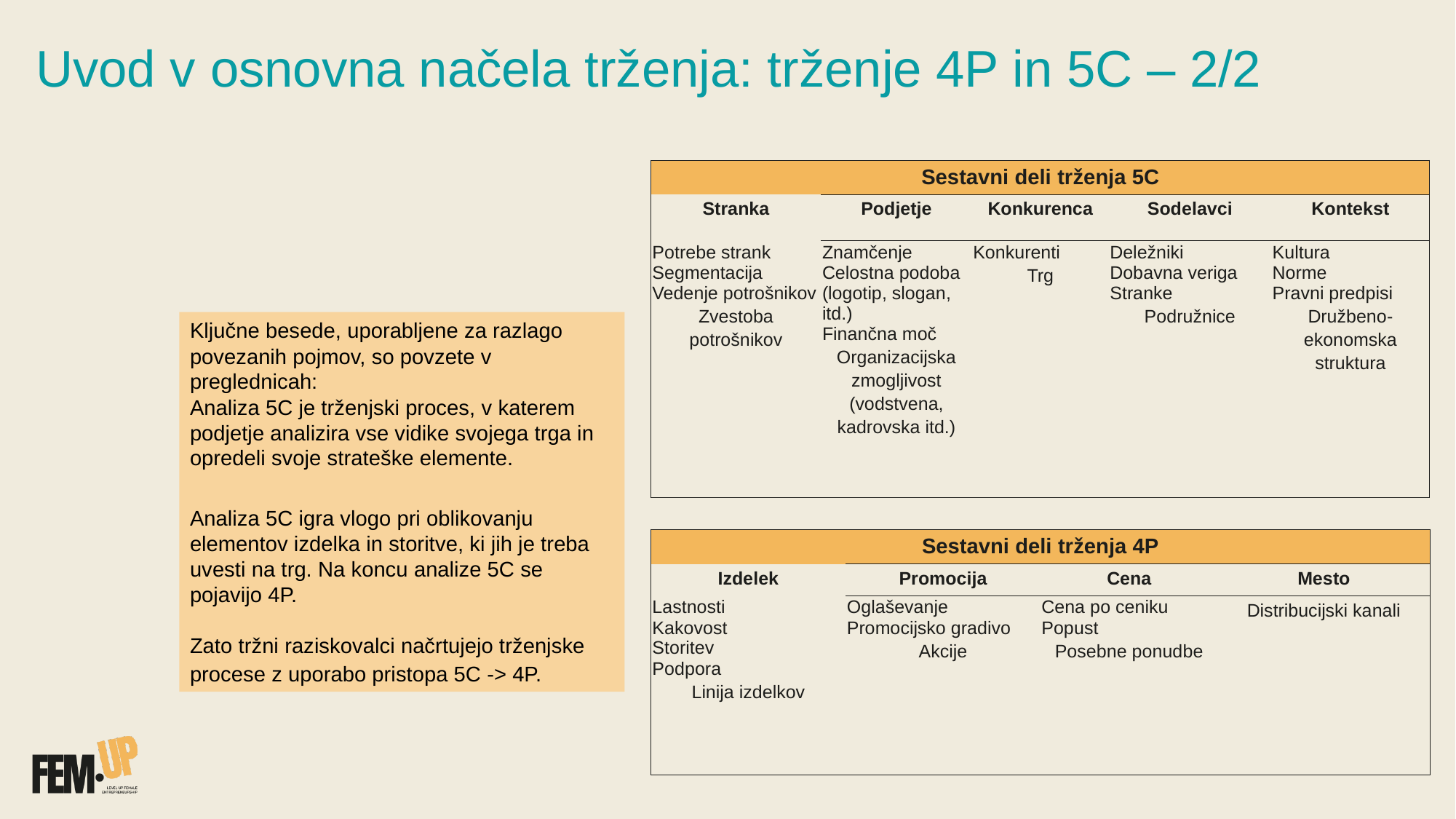

Uvod v osnovna načela trženja: trženje 4P in 5C – 2/2
| Sestavni deli trženja 5C |  |  |  |  |
| --- | --- | --- | --- | --- |
| Stranka​ | Podjetje | Konkurenca | Sodelavci | Kontekst |
| Potrebe strank Segmentacija Vedenje potrošnikov Zvestoba potrošnikov​ | Znamčenje Celostna podoba (logotip, slogan, itd.) Finančna moč Organizacijska zmogljivost (vodstvena, kadrovska itd.)​ | Konkurenti Trg​ | Deležniki Dobavna veriga Stranke Podružnice​ | Kultura Norme Pravni predpisi Družbeno-ekonomska struktura​ |

Ključne besede, uporabljene za razlago povezanih pojmov, so povzete v preglednicah:
Analiza 5C je trženjski proces, v katerem podjetje analizira vse vidike svojega trga in opredeli svoje strateške elemente.
Analiza 5C igra vlogo pri oblikovanju elementov izdelka in storitve, ki jih je treba uvesti na trg. Na koncu analize 5C se pojavijo 4P.
Zato tržni raziskovalci načrtujejo trženjske procese z uporabo pristopa 5C -> 4P.​
| Sestavni deli trženja 4P |  |  |  |
| --- | --- | --- | --- |
| Izdelek | Promocija | Cena | Mesto |
| Lastnosti Kakovost Storitev Podpora Linija izdelkov | Oglaševanje Promocijsko gradivo Akcije | Cena po ceniku Popust Posebne ponudbe | Distribucijski kanali​ |